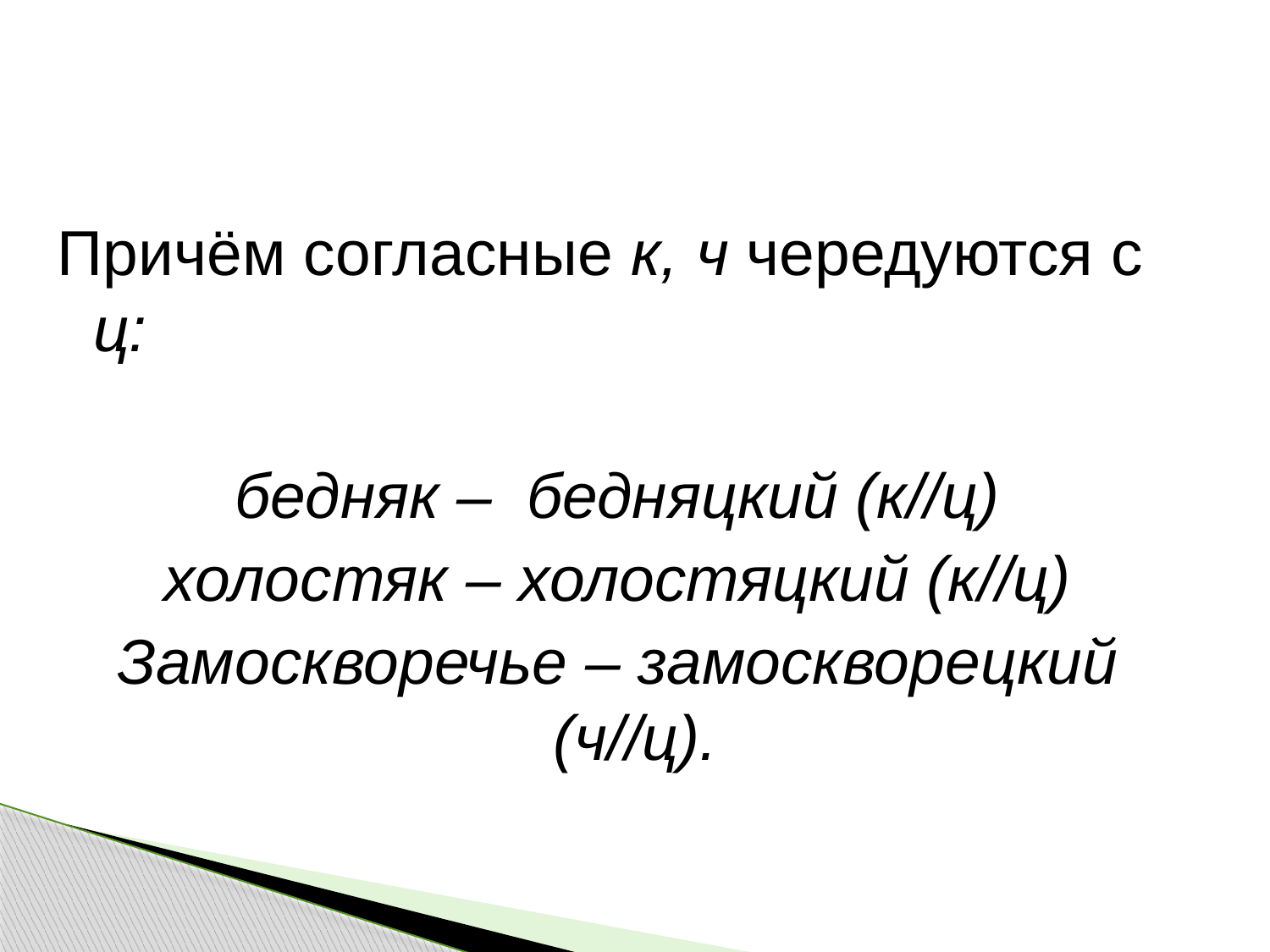

#
Причём согласные к, ч чередуются с ц:

бедняк –  бедняцкий (к//ц)
холостяк – холостяцкий (к//ц)
Замоскворечье – замоскворецкий (ч//ц).